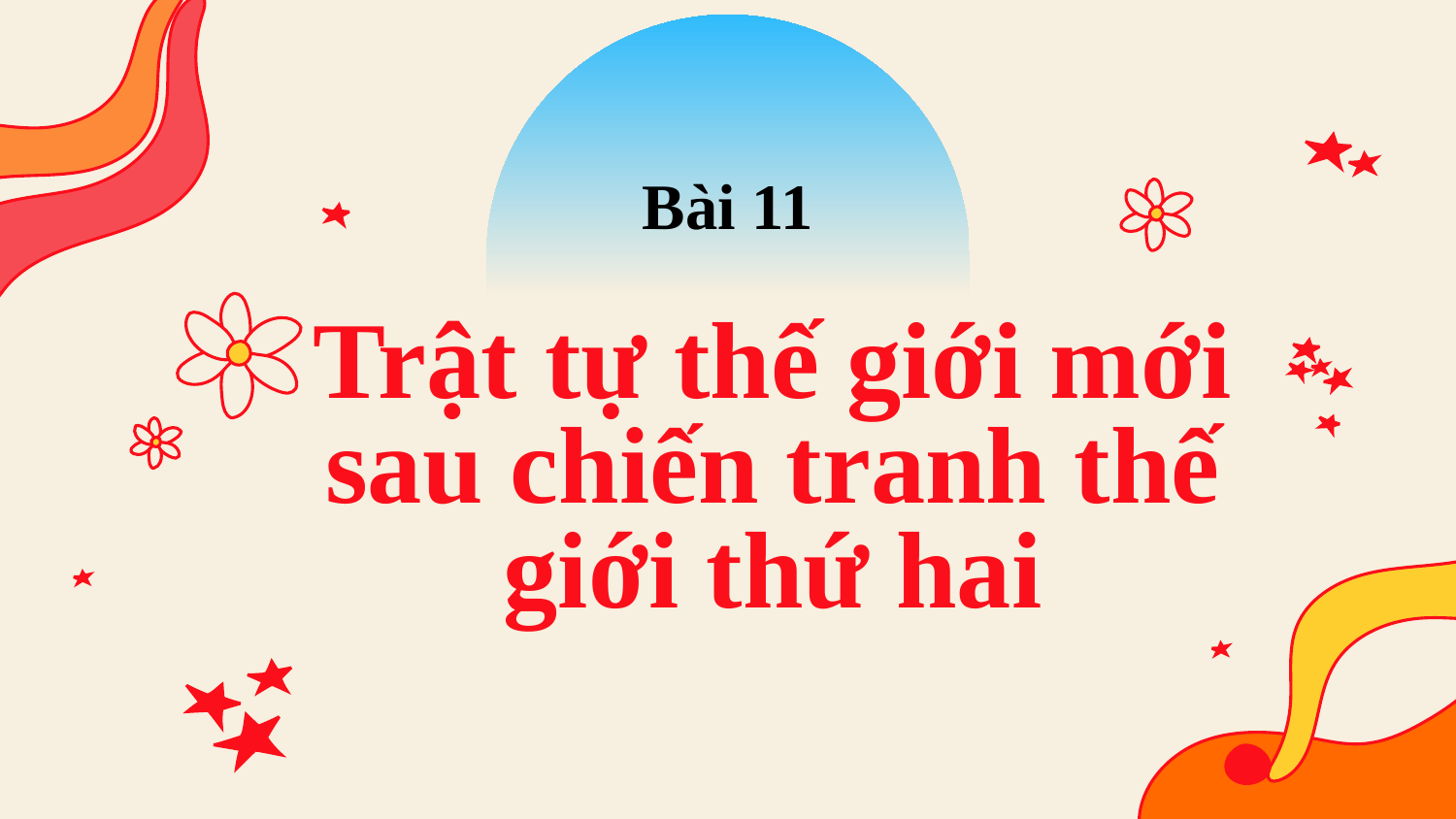

Bài 11
# Trật tự thế giới mới sau chiến tranh thế giới thứ hai